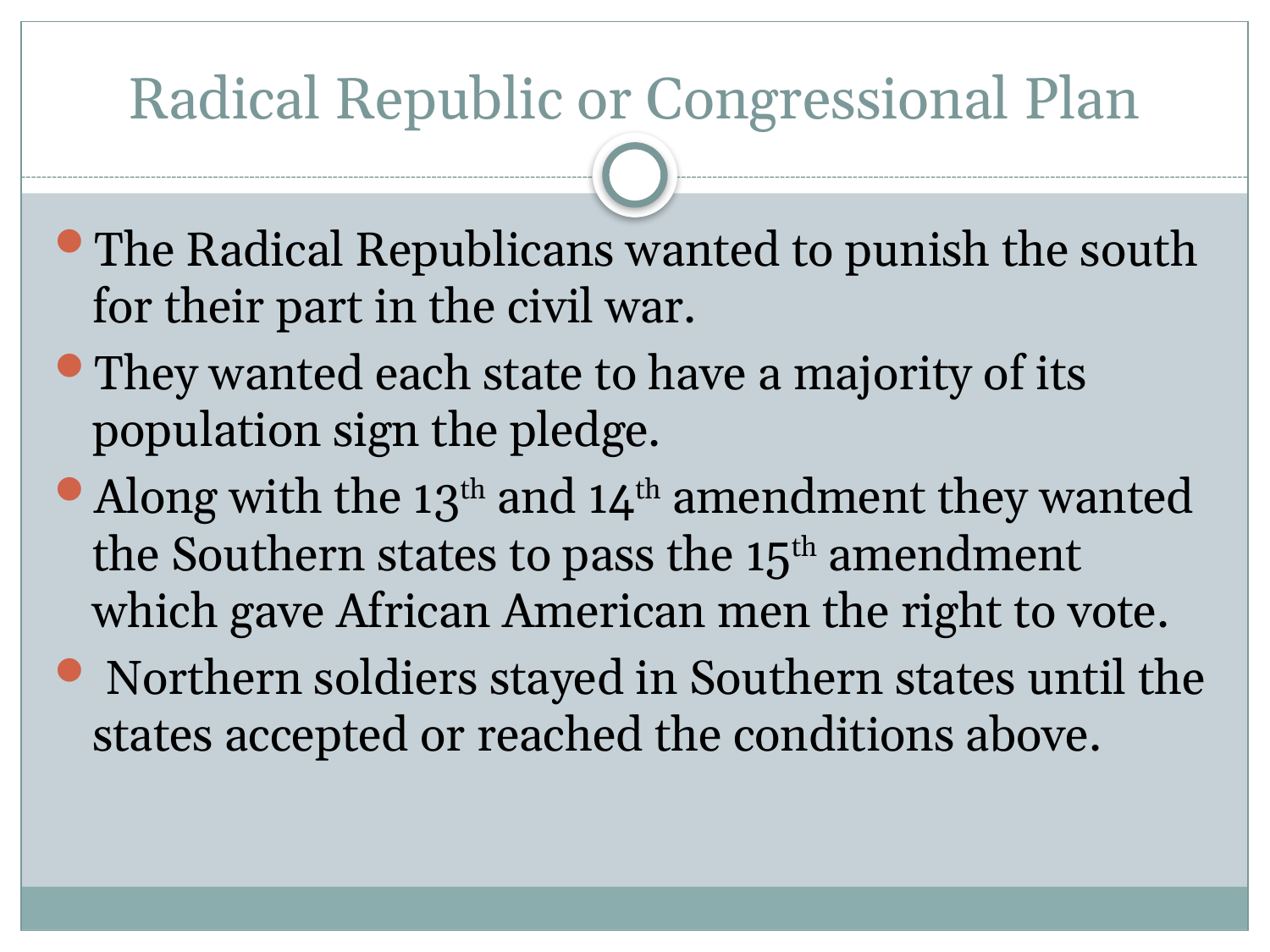

# Radical Republic or Congressional Plan
The Radical Republicans wanted to punish the south for their part in the civil war.
They wanted each state to have a majority of its population sign the pledge.
Along with the 13th and 14th amendment they wanted the Southern states to pass the 15th amendment which gave African American men the right to vote.
 Northern soldiers stayed in Southern states until the states accepted or reached the conditions above.